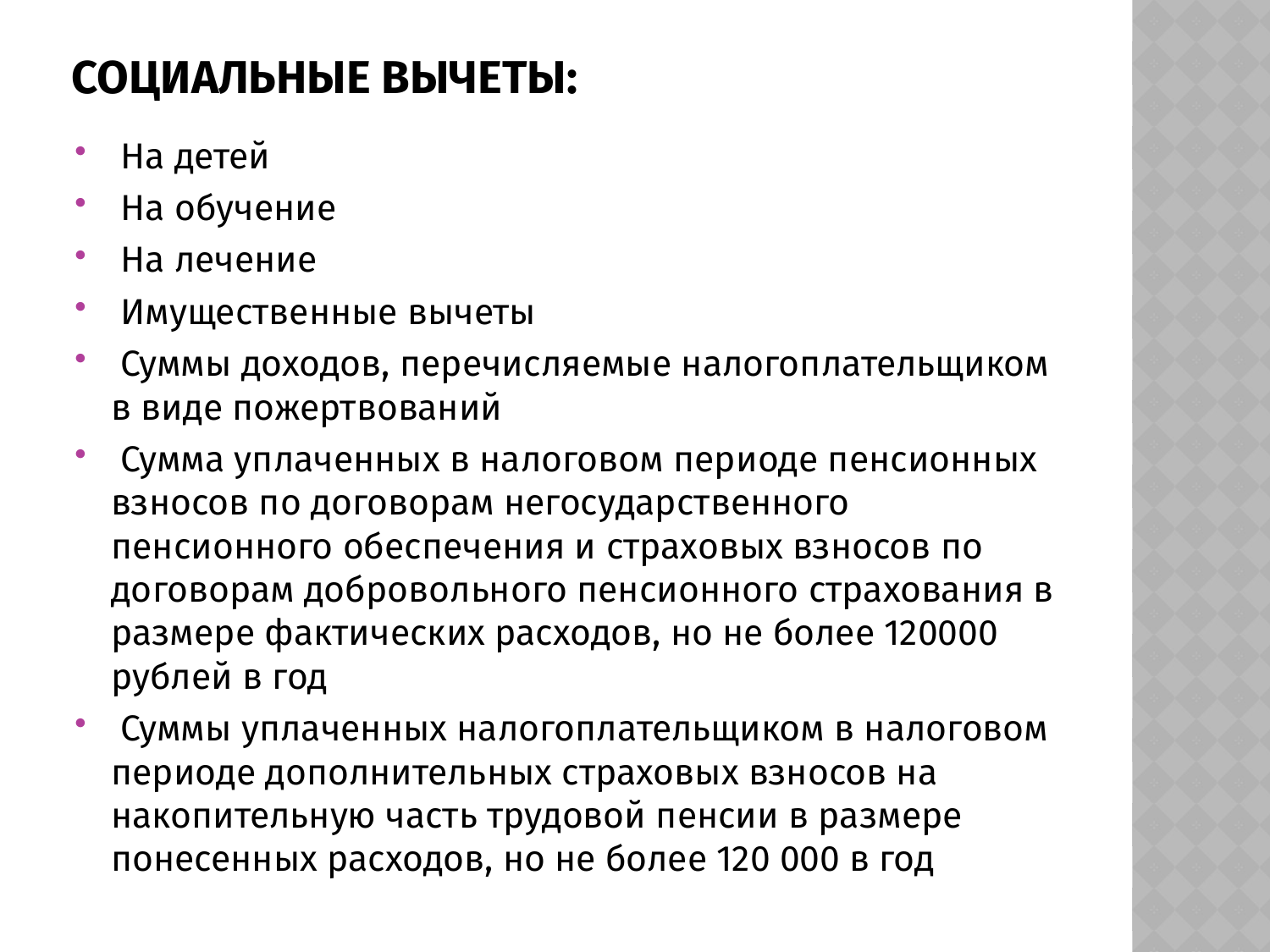

# СОЦИАЛЬНЫЕ ВЫЧЕТЫ:
 На детей
 На обучение
 На лечение
 Имущественные вычеты
 Суммы доходов, перечисляемые налогоплательщиком в виде пожертвований
 Сумма уплаченных в налоговом периоде пенсионных взносов по договорам негосударственного пенсионного обеспечения и страховых взносов по договорам добровольного пенсионного страхования в размере фактических расходов, но не более 120000 рублей в год
 Суммы уплаченных налогоплательщиком в налоговом периоде дополнительных страховых взносов на накопительную часть трудовой пенсии в размере понесенных расходов, но не более 120 000 в год